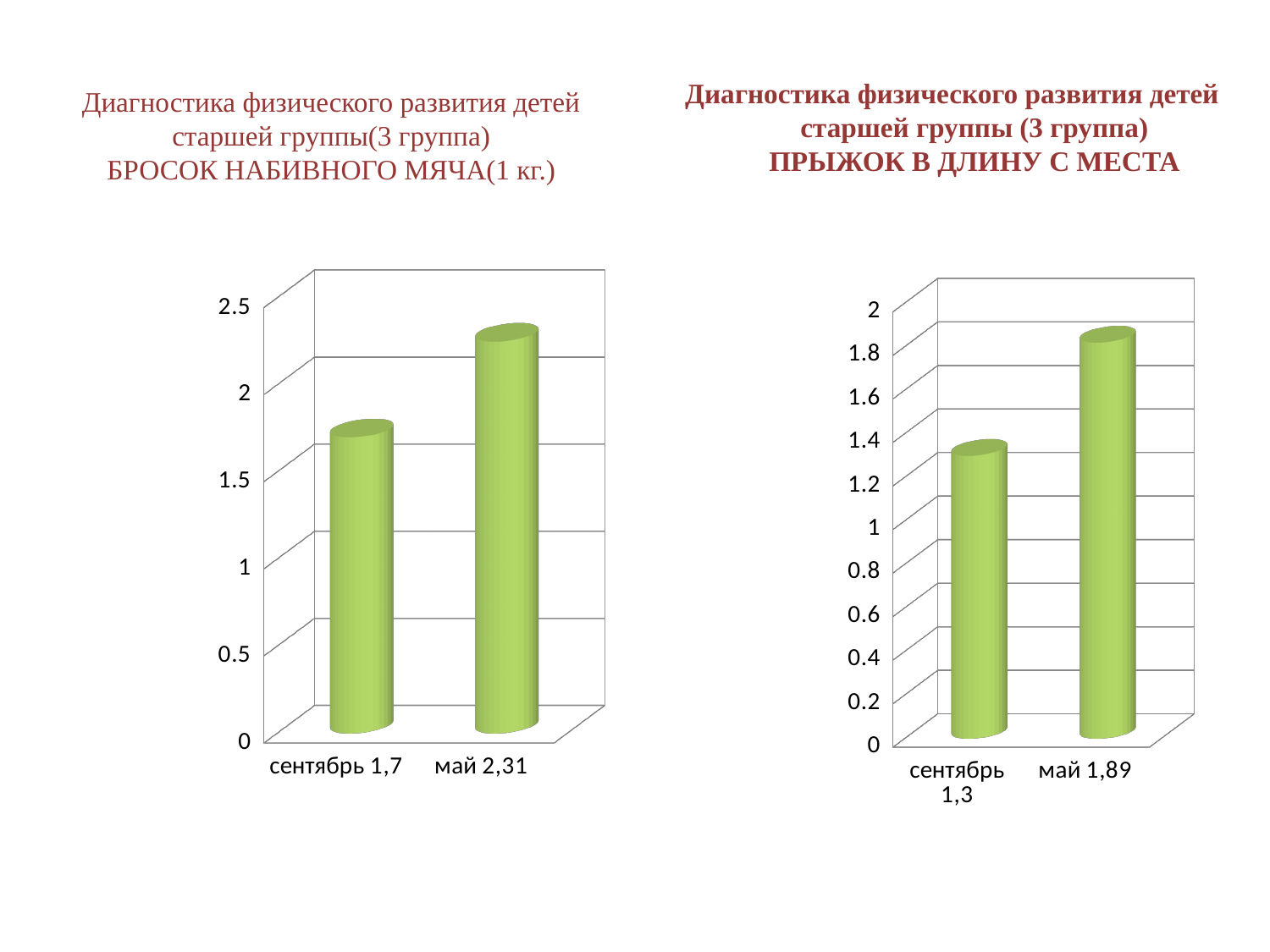

# Диагностика физического развития детей старшей группы(3 группа) БРОСОК НАБИВНОГО МЯЧА(1 кг.)
Диагностика физического развития детей старшей группы (3 группа)
ПРЫЖОК В ДЛИНУ С МЕСТА

[unsupported chart]

[unsupported chart]